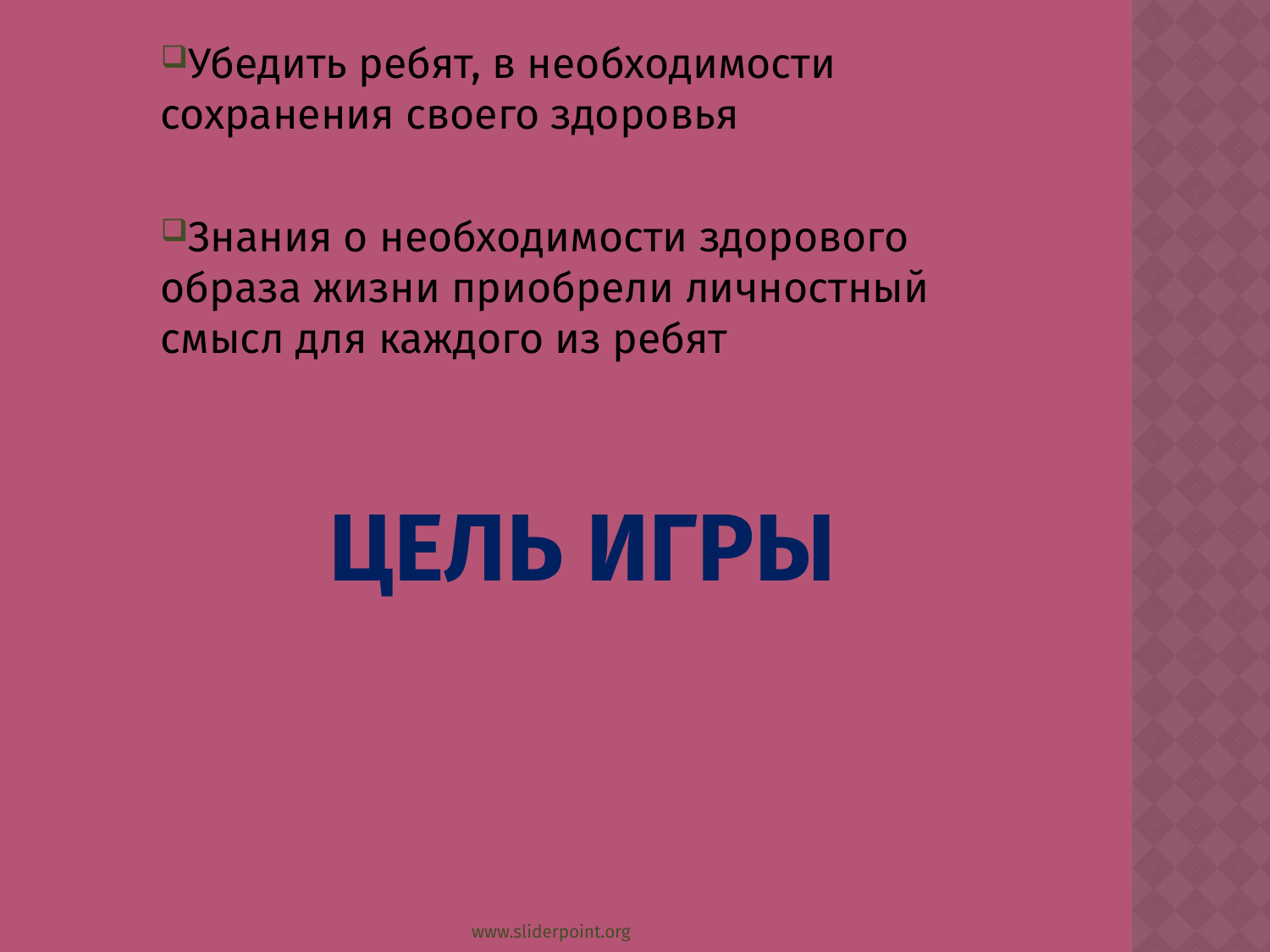

Убедить ребят, в необходимости сохранения своего здоровья

Знания о необходимости здорового образа жизни приобрели личностный смысл для каждого из ребят
# ЦЕЛЬ ИГРЫ
www.sliderpoint.org